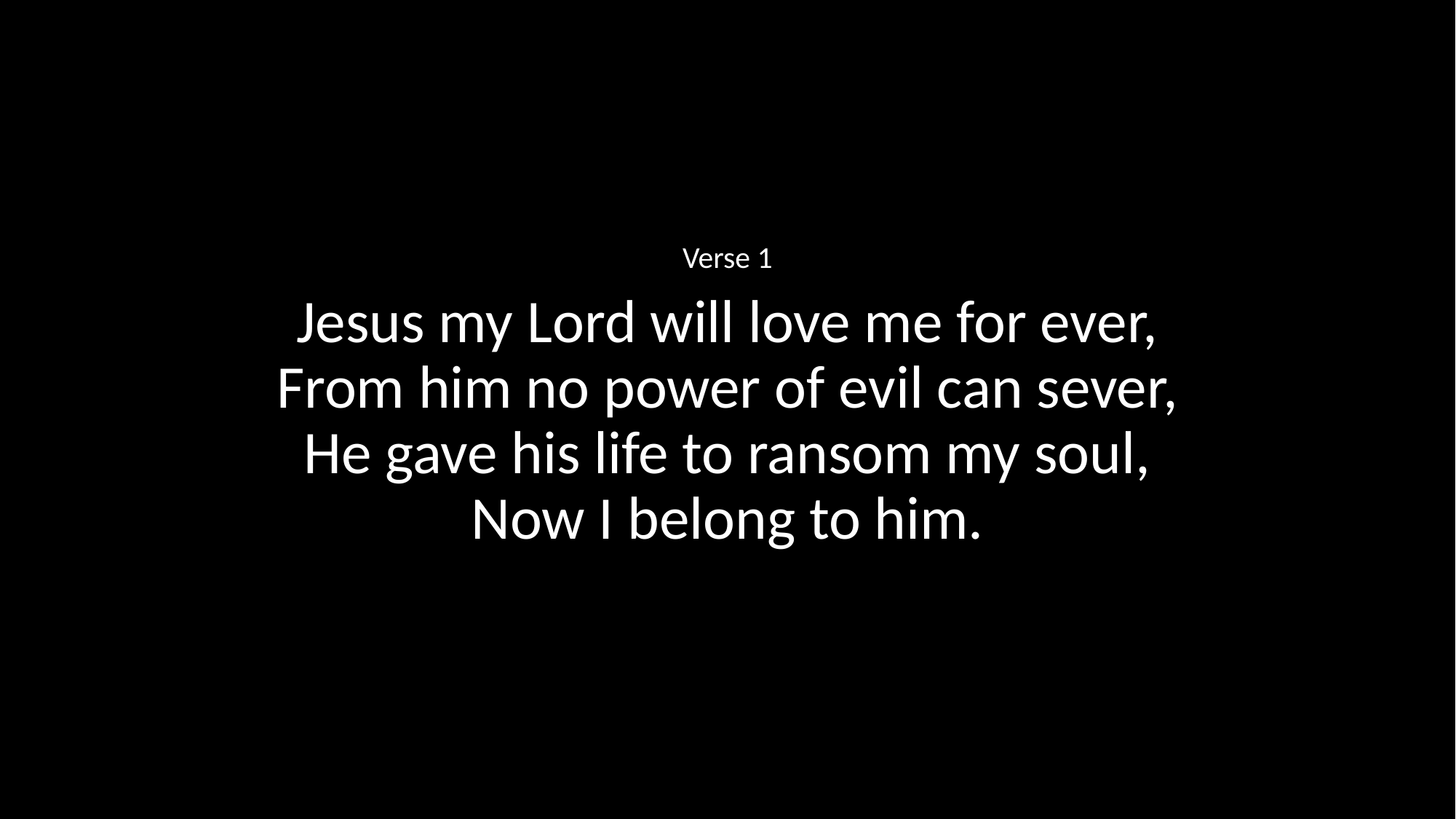

Verse 1
Jesus my Lord will love me for ever,
From him no power of evil can sever,
He gave his life to ransom my soul,
Now I belong to him.